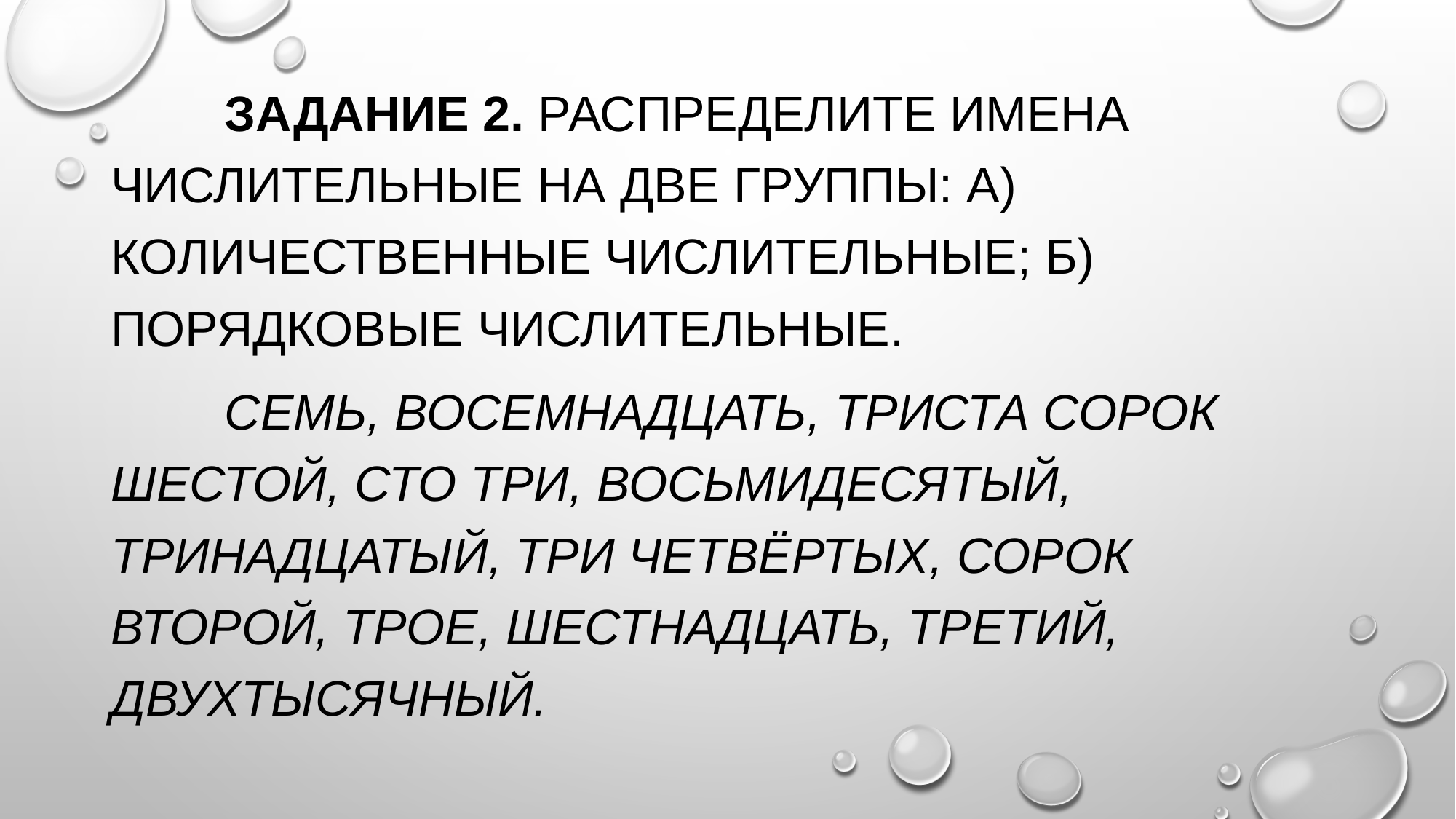

Задание 2. Распределите имена числительные на две группы: а) количественные числительные; б) порядковые числительные.
Семь, восемнадцать, триста сорок шестой, сто три, восьмидесятый, тринадцатый, три четвёртых, сорок второй, трое, шестнадцать, третий, двухтысячный.